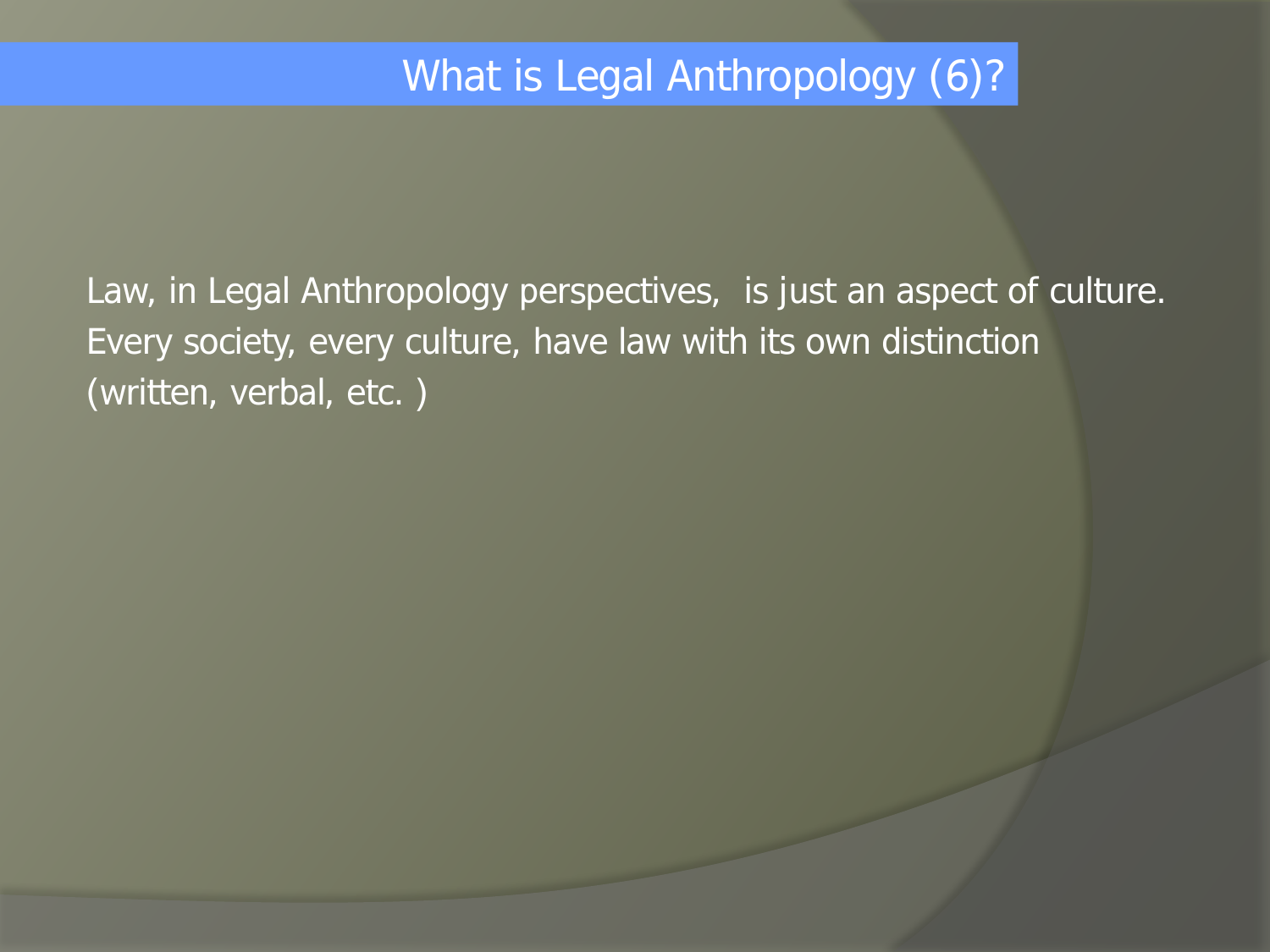

What is Legal Anthropology (6)?
Law, in Legal Anthropology perspectives,  is just an aspect of culture. Every society, every culture, have law with its own distinction (written, verbal, etc. )